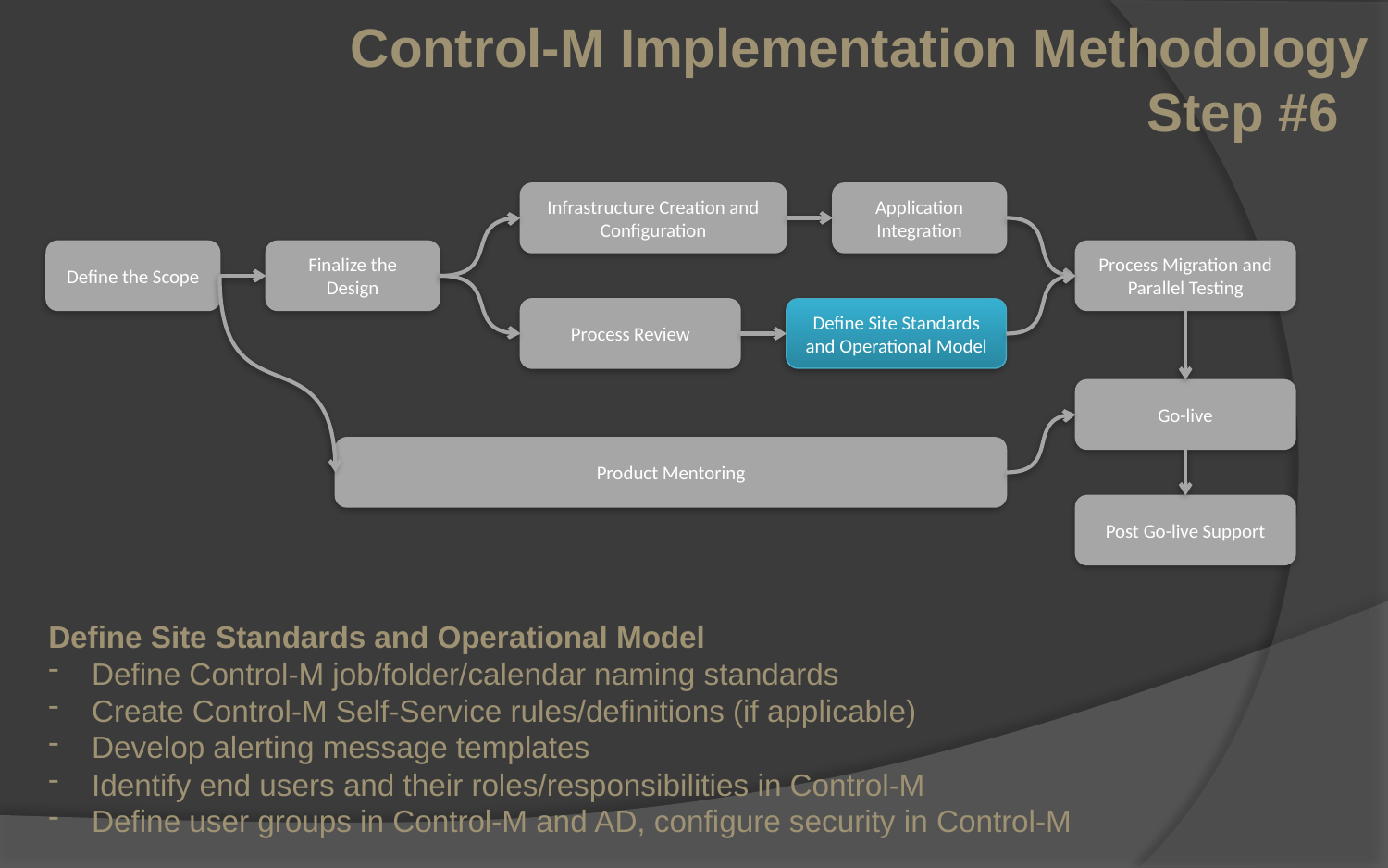

Control-M Implementation Methodology
Step #6
Infrastructure Creation and Configuration
Application Integration
Define the Scope
Finalize the Design
Process Migration and Parallel Testing
Process Review
Define Site Standards and Operational Model
Go-live
Product Mentoring
Post Go-live Support
Define Site Standards and Operational Model
Define Control-M job/folder/calendar naming standards
Create Control-M Self-Service rules/definitions (if applicable)
Develop alerting message templates
Identify end users and their roles/responsibilities in Control-M
Define user groups in Control-M and AD, configure security in Control-M